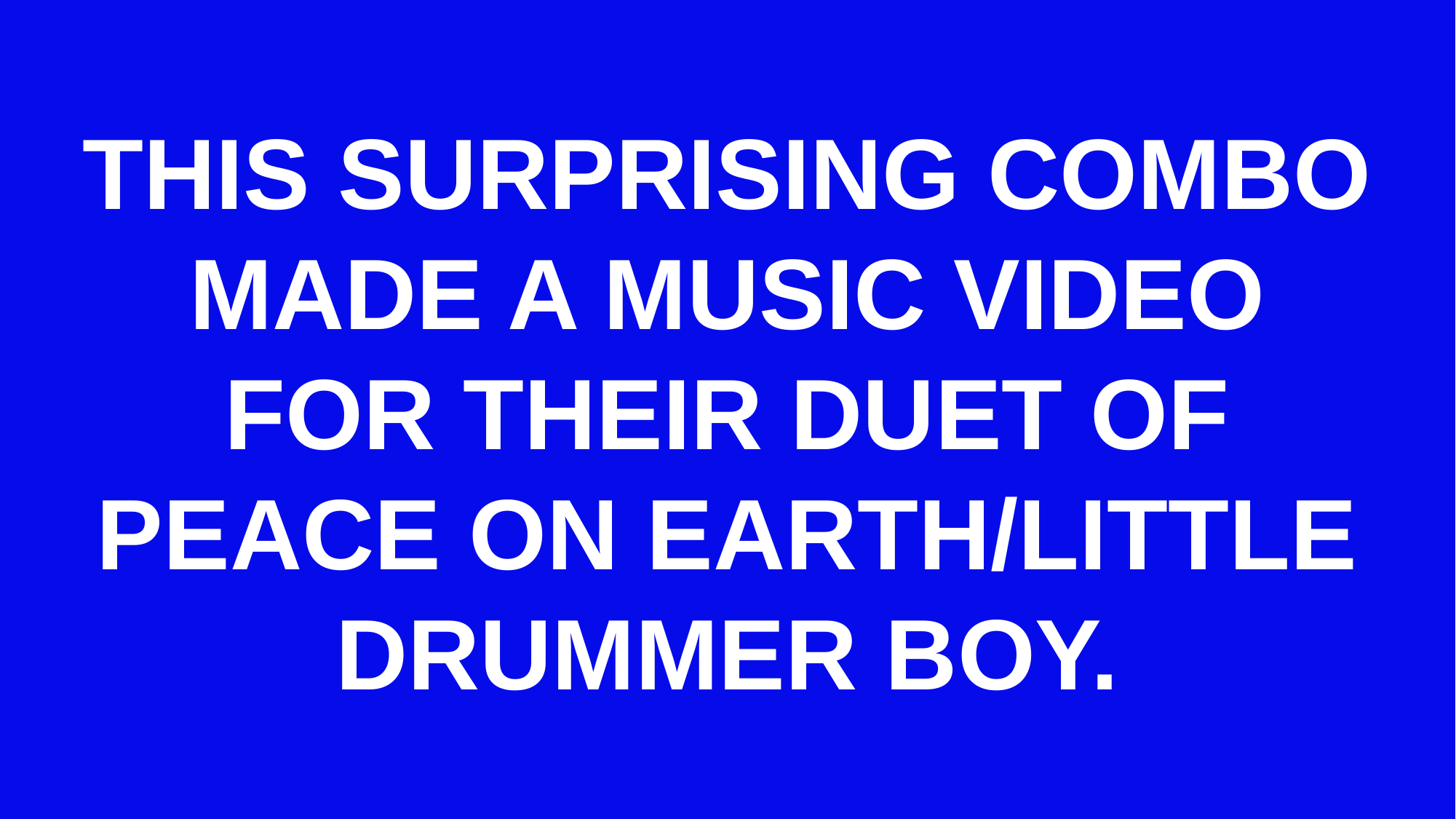

THIS SURPRISING COMBO MADE A MUSIC VIDEO
FOR THEIR DUET OF
PEACE ON EARTH/LITTLE DRUMMER BOY.